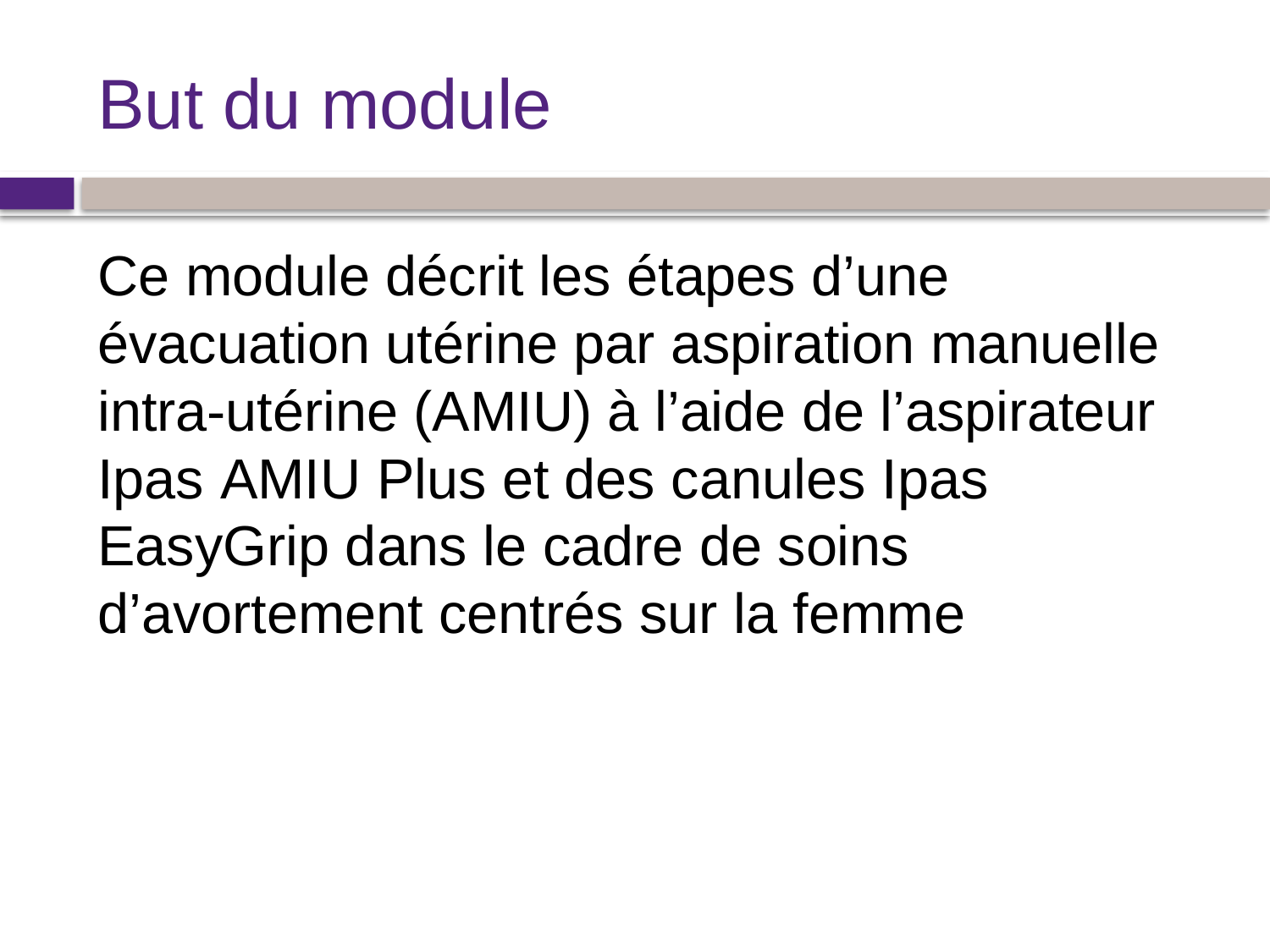

# But du module
Ce module décrit les étapes d’une évacuation utérine par aspiration manuelle intra-utérine (AMIU) à l’aide de l’aspirateur Ipas AMIU Plus et des canules Ipas EasyGrip dans le cadre de soins d’avortement centrés sur la femme